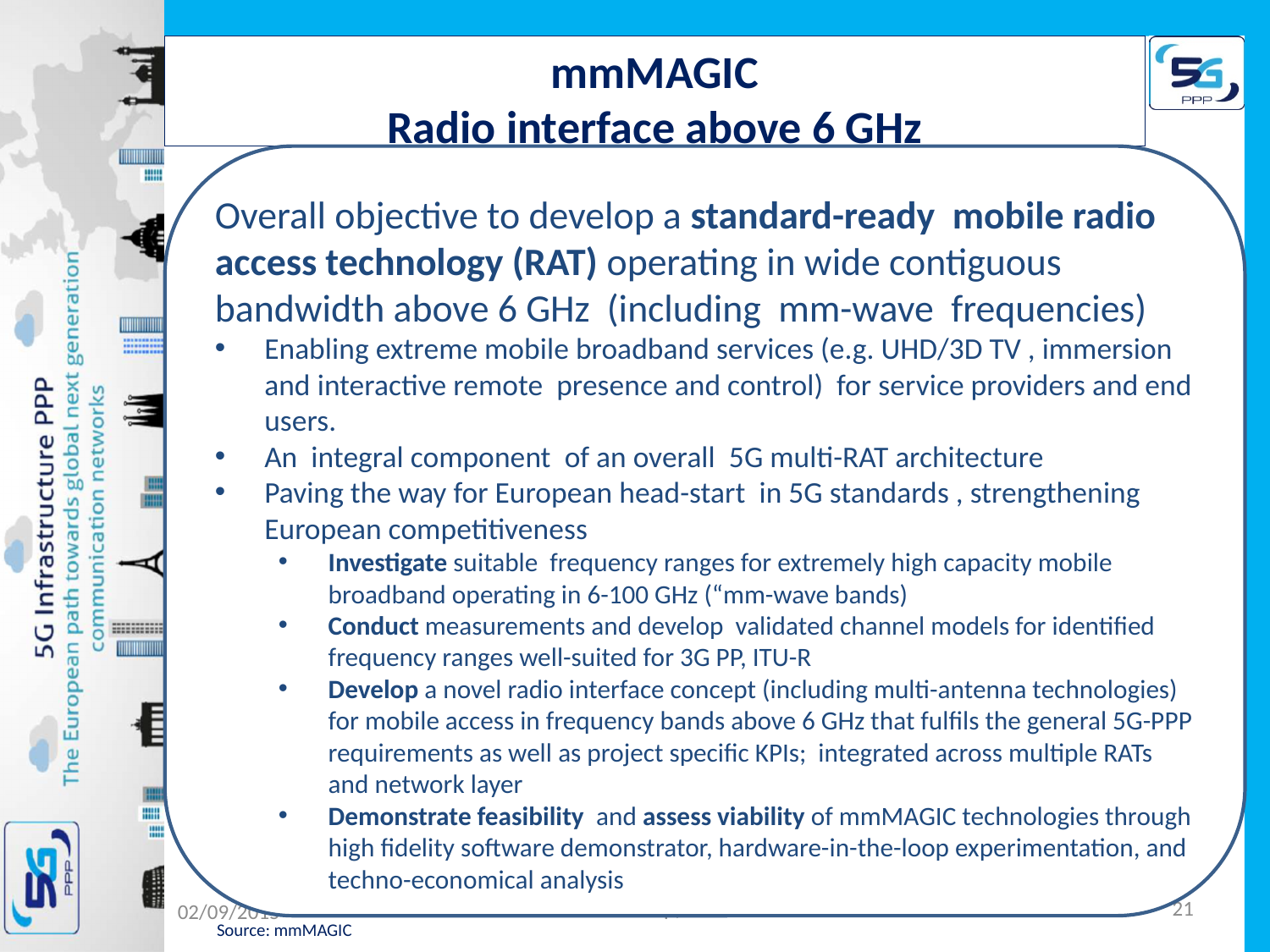

mmMAGIC
Radio interface above 6 GHz
Overall objective to develop a standard-ready  mobile radio access technology (RAT) operating in wide contiguous bandwidth above 6 GHz  (including  mm-wave  frequencies)
Enabling extreme mobile broadband services (e.g. UHD/3D TV , immersion and interactive remote  presence and control)  for service providers and end users.
An  integral component  of an overall  5G multi-RAT architecture
Paving the way for European head-start  in 5G standards , strengthening European competitiveness
Investigate suitable  frequency ranges for extremely high capacity mobile  broadband operating in 6-100 GHz (“mm-wave bands)
Conduct measurements and develop  validated channel models for identified frequency ranges well-suited for 3G PP, ITU-R
Develop a novel radio interface concept (including multi-antenna technologies) for mobile access in frequency bands above 6 GHz that fulfils the general 5G-PPP requirements as well as project specific KPIs;  integrated across multiple RATs and network layer
Demonstrate feasibility  and assess viability of mmMAGIC technologies through high fidelity software demonstrator, hardware-in-the-loop experimentation, and techno-economical analysis
Research projects

Innovation projects

METIS-II
Mobile and wireless communications Enablers for Twenty-twenty (2020) Information Society-II
FANTASTIC-5G
Flexible Air iNTerfAce for Scalable service delivery wiThin wIreless Communication networks of the 5th Generation
mmMAGIC
Millimetre-Wave Based Mobile Radio Access Network for Fifth Generation Integrated Communications
3GPP RAN 5G Workshop, 17.-18.9.2015
21
02/09/2015
Source: mmMAGIC